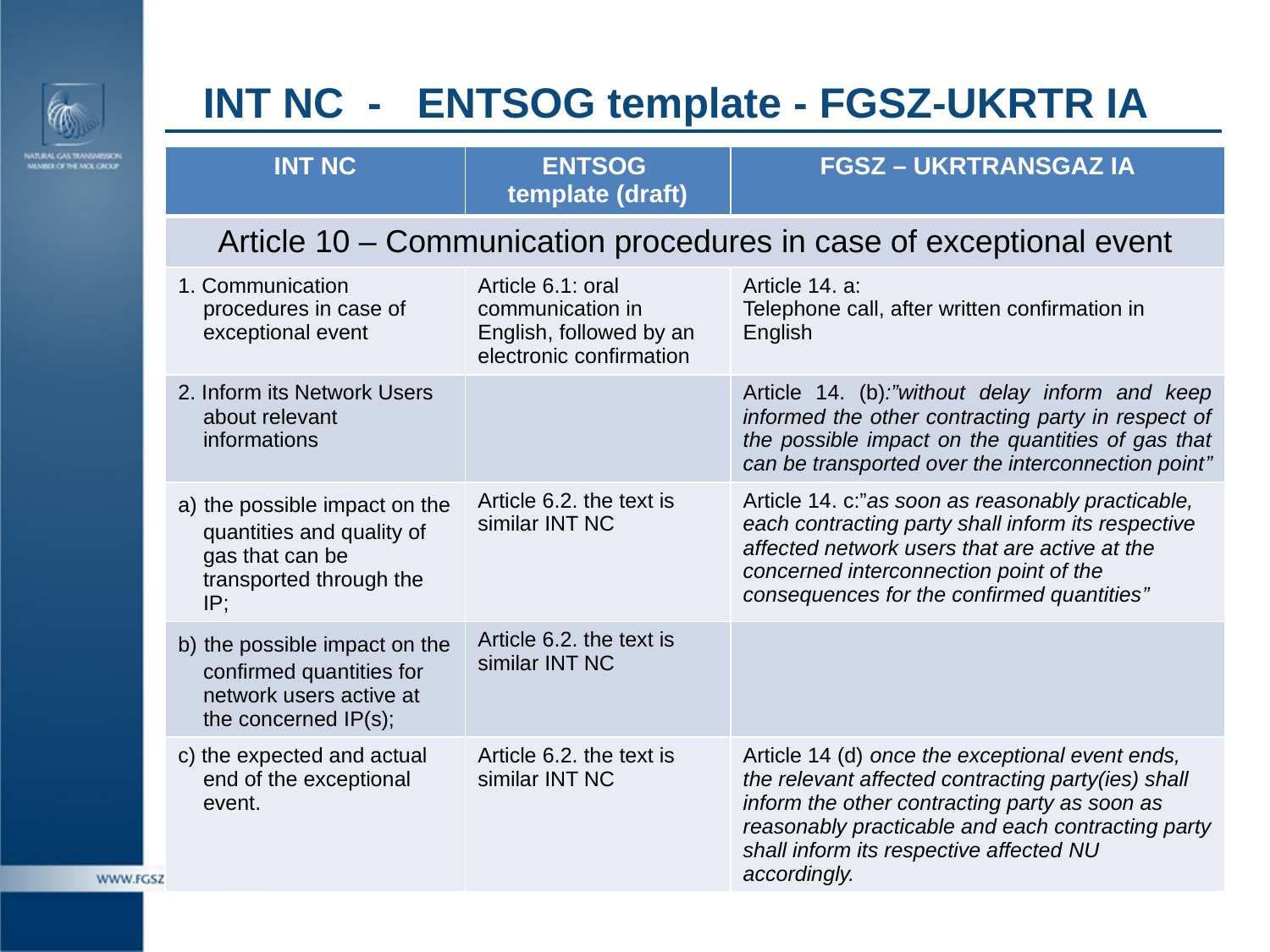

# INT NC  -   ENTSOG template - FGSZ-UKRTR IA
| INT NC | ENTSOG template (draft) | FGSZ – UKRTRANSGAZ IA |
| --- | --- | --- |
| Article 10 – Communication procedures in case of exceptional event |  |  |
| 1. Communication procedures in case of exceptional event | Article 6.1: oral communication in English, followed by an electronic confirmation | Article 14. a: Telephone call, after written confirmation in English |
| 2. Inform its Network Users about relevant informations |  | Article 14. (b):”without delay inform and keep informed the other contracting party in respect of the possible impact on the quantities of gas that can be transported over the interconnection point” |
| a) the possible impact on the quantities and quality of gas that can be transported through the IP; | Article 6.2. the text is similar INT NC | Article 14. c:”as soon as reasonably practicable, each contracting party shall inform its respective affected network users that are active at the concerned interconnection point of the consequences for the confirmed quantities” |
| b) the possible impact on the confirmed quantities for network users active at the concerned IP(s); | Article 6.2. the text is similar INT NC |  |
| c) the expected and actual end of the exceptional event. | Article 6.2. the text is similar INT NC | Article 14 (d) once the exceptional event ends, the relevant affected contracting party(ies) shall inform the other contracting party as soon as reasonably practicable and each contracting party shall inform its respective affected NU accordingly. |